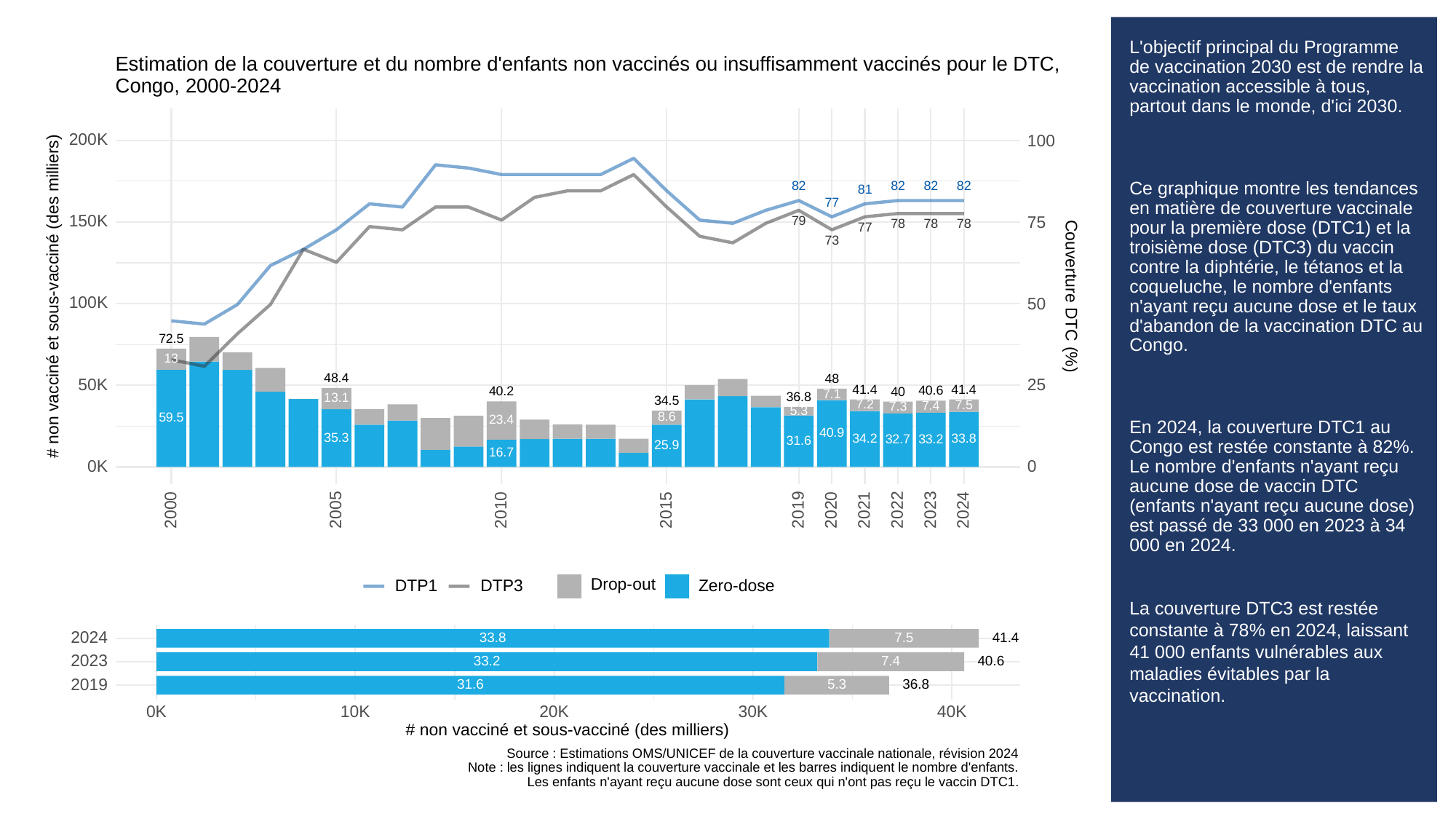

# L'objectif principal du Programme de vaccination 2030 est de rendre la vaccination accessible à tous, partout dans le monde, d'ici 2030.

Ce graphique montre les tendances en matière de couverture vaccinale pour la première dose (DTC1) et la troisième dose (DTC3) du vaccin contre la diphtérie, le tétanos et la coqueluche, le nombre d'enfants n'ayant reçu aucune dose et le taux d'abandon de la vaccination DTC au Congo.

En 2024, la couverture DTC1 au Congo est restée constante à 82%. Le nombre d'enfants n'ayant reçu aucune dose de vaccin DTC (enfants n'ayant reçu aucune dose) est passé de 33 000 en 2023 à 34 000 en 2024.

La couverture DTC3 est restée constante à 78% en 2024, laissant 41 000 enfants vulnérables aux maladies évitables par la vaccination.

Estimation de la couverture et du nombre d'enfants non vaccinés ou insuffisamment vaccinés pour le DTC,
Congo, 2000-2024

200K
100

82
82
82
82
81
77
150K
79
75
78
78
78

77
73

# non vacciné et sous-vacciné (des milliers)
Couverture DTC (%)
100K
50

72.5

13

48.4
48
50K

25

41.4
41.4
40.6
40.2
40

7.1

36.8
13.1

34.5

7.2

7.5

7.4
7.3

5.3

8.6

59.5

23.4

40.9
35.3
34.2
33.8
33.2
32.7
31.6

25.9

16.7

0K
0

2023
2000
2005
2010
2015
2019
2020
2021
2022
2024

Drop-out
DTP3
Zero-dose
DTP1

2024
33.8
7.5
41.4

2023
33.2
40.6
7.4

2019
31.6
5.3
36.8

30K
0K
10K
20K
40K
# non vacciné et sous-vacciné (des milliers)
Source : Estimations OMS/UNICEF de la couverture vaccinale nationale, révision 2024
Note : les lignes indiquent la couverture vaccinale et les barres indiquent le nombre d'enfants.
Les enfants n'ayant reçu aucune dose sont ceux qui n'ont pas reçu le vaccin DTC1.